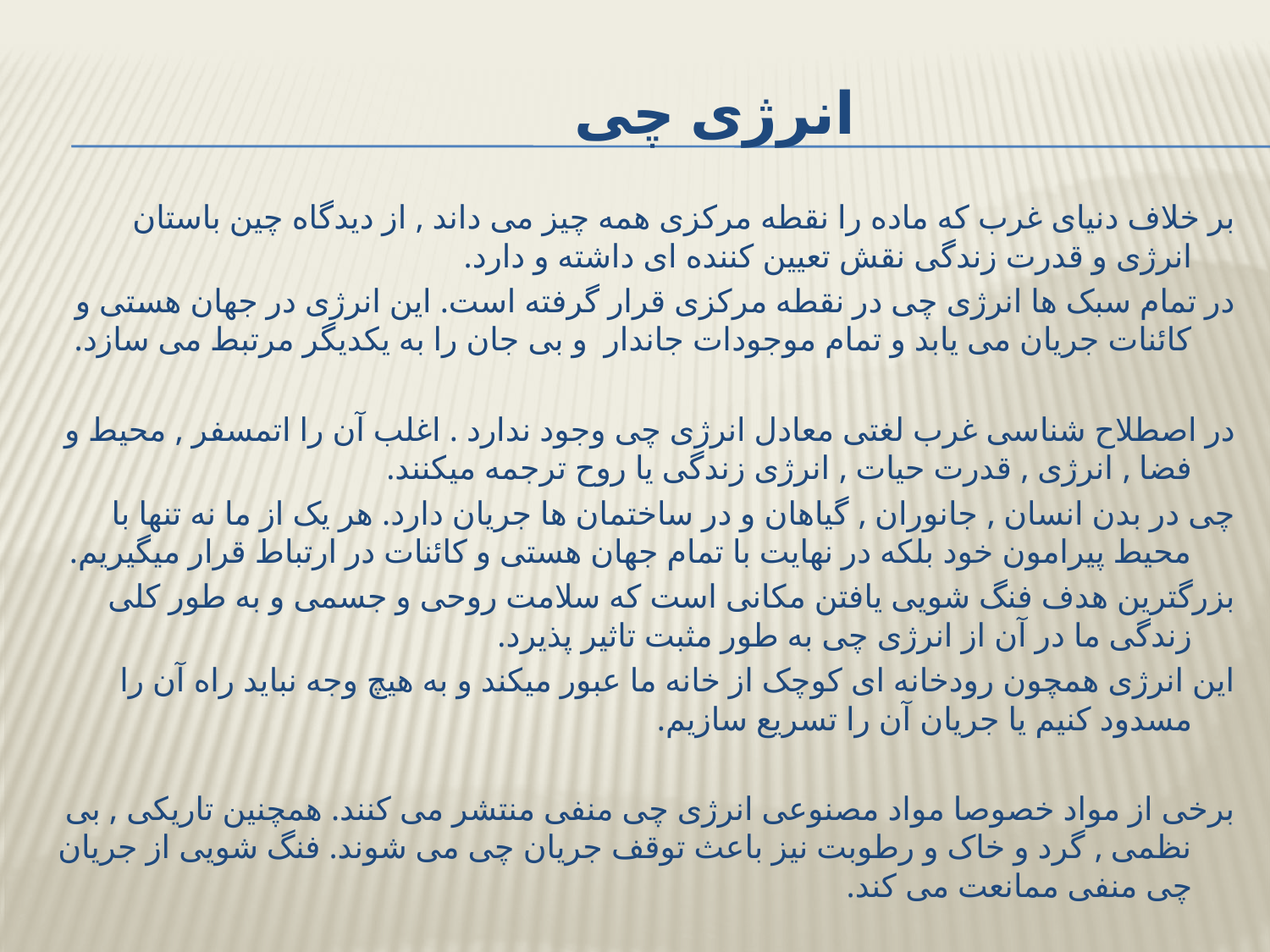

انرژی چی

بر خلاف دنیای غرب که ماده را نقطه مرکزی همه چیز می داند , از دیدگاه چین باستان انرژی و قدرت زندگی نقش تعیین کننده ای داشته و دارد.
در تمام سبک ها انرژی چی در نقطه مرکزی قرار گرفته است. این انرژی در جهان هستی و کائنات جریان می یابد و تمام موجودات جاندار  و بی جان را به یکدیگر مرتبط می سازد.

در اصطلاح شناسی غرب لغتی معادل انرژی چی وجود ندارد . اغلب آن را اتمسفر , محیط و فضا , انرژی , قدرت حیات , انرژی زندگی یا روح ترجمه میکنند.
چی در بدن انسان , جانوران , گیاهان و در ساختمان ها جریان دارد. هر یک از ما نه تنها با محیط پیرامون خود بلکه در نهایت با تمام جهان هستی و کائنات در ارتباط قرار میگیریم.
بزرگترین هدف فنگ شویی یافتن مکانی است که سلامت روحی و جسمی و به طور کلی زندگی ما در آن از انرژی چی به طور مثبت تاثیر پذیرد.
این انرژی همچون رودخانه ای کوچک از خانه ما عبور میکند و به هیچ وجه نباید راه آن را مسدود کنیم یا جریان آن را تسریع سازیم.

برخی از مواد خصوصا مواد مصنوعی انرژی چی منفی منتشر می کنند. همچنین تاریکی , بی نظمی , گرد و خاک و رطوبت نیز باعث توقف جریان چی می شوند. فنگ شویی از جریان چی منفی ممانعت می کند.